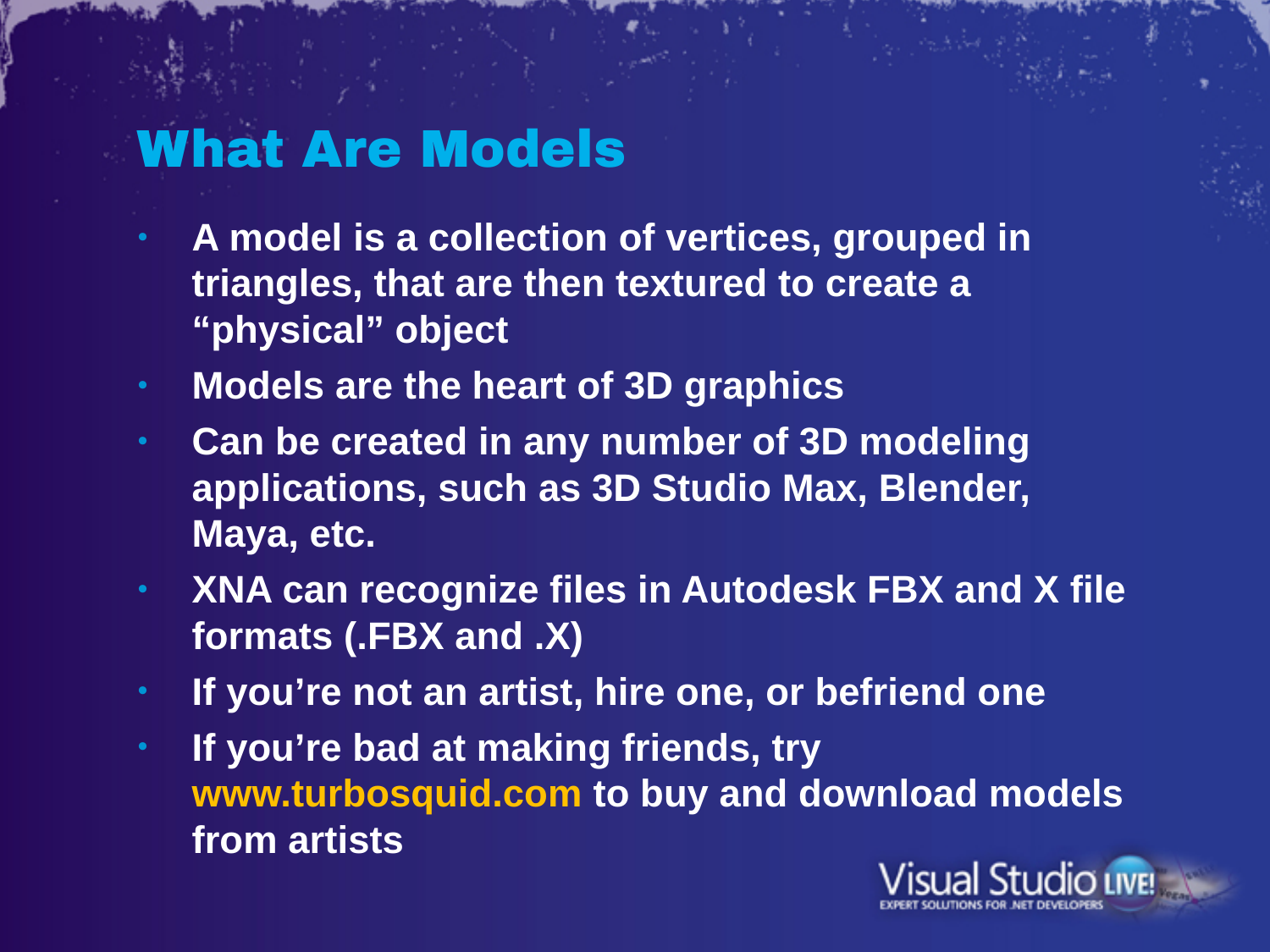

# What Are Models
A model is a collection of vertices, grouped in triangles, that are then textured to create a “physical” object
Models are the heart of 3D graphics
Can be created in any number of 3D modeling applications, such as 3D Studio Max, Blender, Maya, etc.
XNA can recognize files in Autodesk FBX and X file formats (.FBX and .X)
If you’re not an artist, hire one, or befriend one
If you’re bad at making friends, try www.turbosquid.com to buy and download models from artists